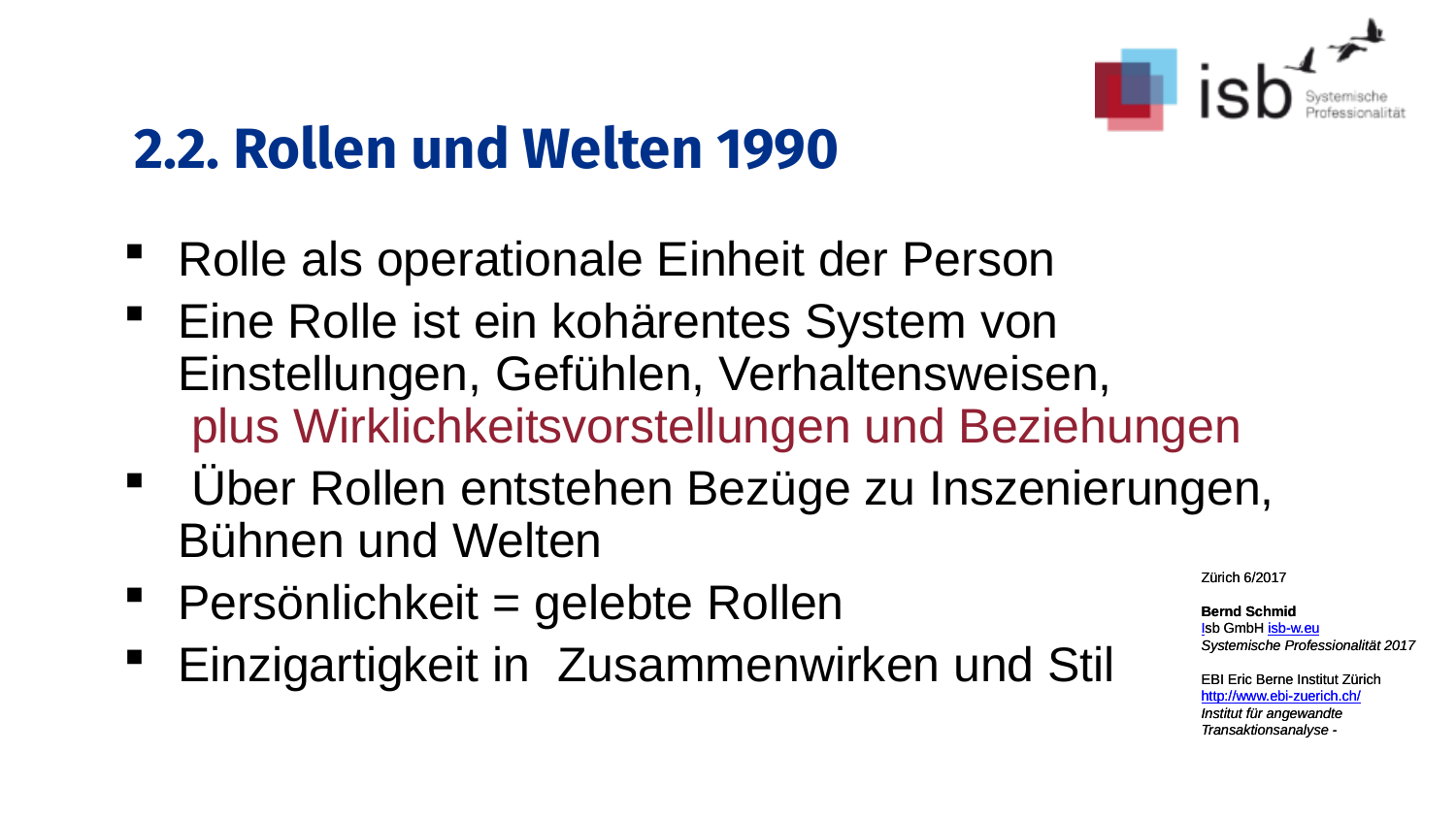

# 2.2. Rollen und Welten 1990
Rolle als operationale Einheit der Person
Eine Rolle ist ein kohärentes System von Einstellungen, Gefühlen, Verhaltensweisen,	             plus Wirklichkeitsvorstellungen und Beziehungen
 Über Rollen entstehen Bezüge zu Inszenierungen, Bühnen und Welten
Persönlichkeit = gelebte Rollen
Einzigartigkeit in  Zusammenwirken und Stil

Zürich 6/2017
Bernd Schmid
Isb GmbH isb-w.eu
Systemische Professionalität 2017

EBI Eric Berne Institut Zürich
http://www.ebi-zuerich.ch/
Institut für angewandte Transaktionsanalyse -